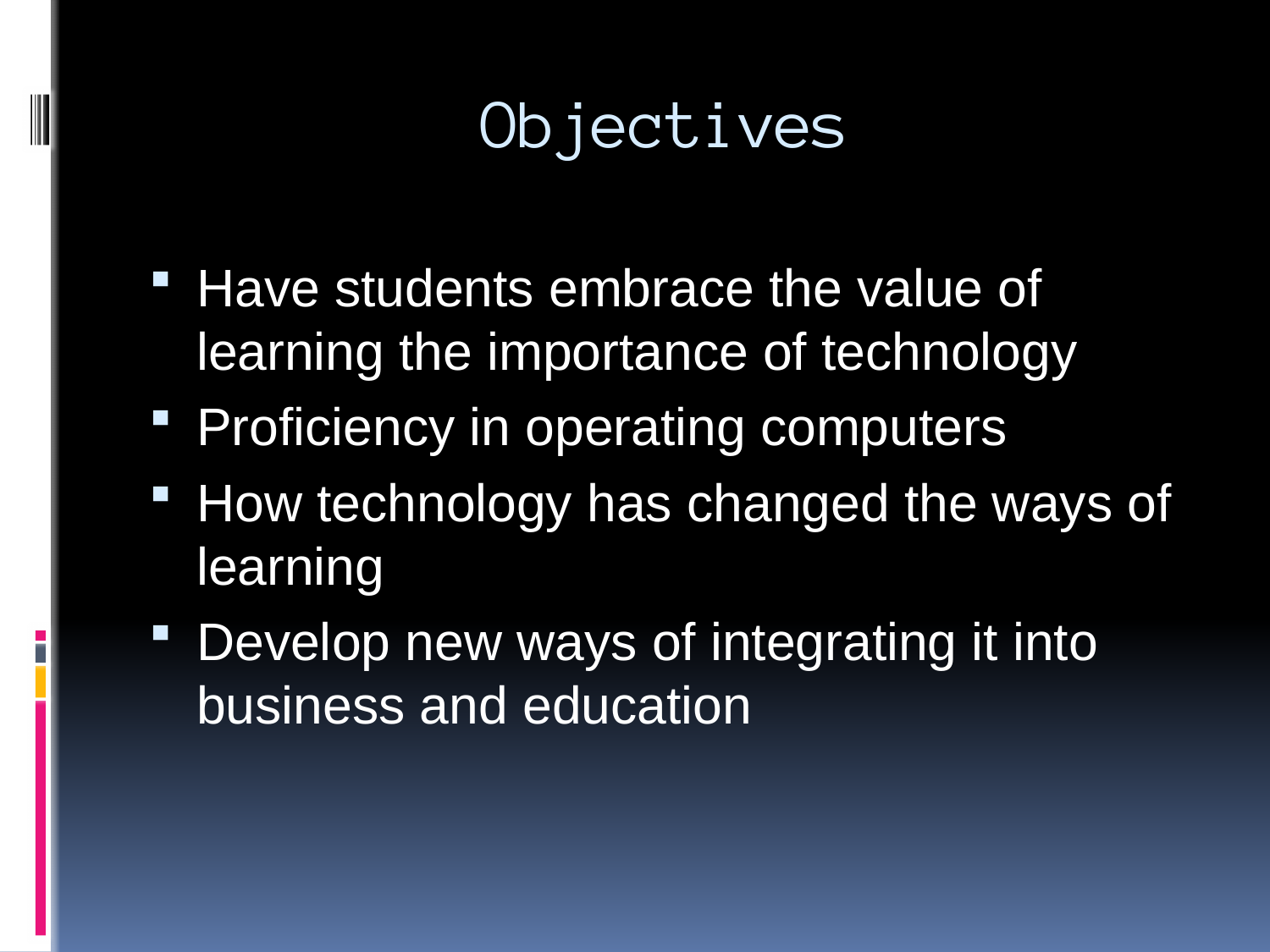

# Objectives
Have students embrace the value of learning the importance of technology
Proficiency in operating computers
How technology has changed the ways of learning
Develop new ways of integrating it into business and education